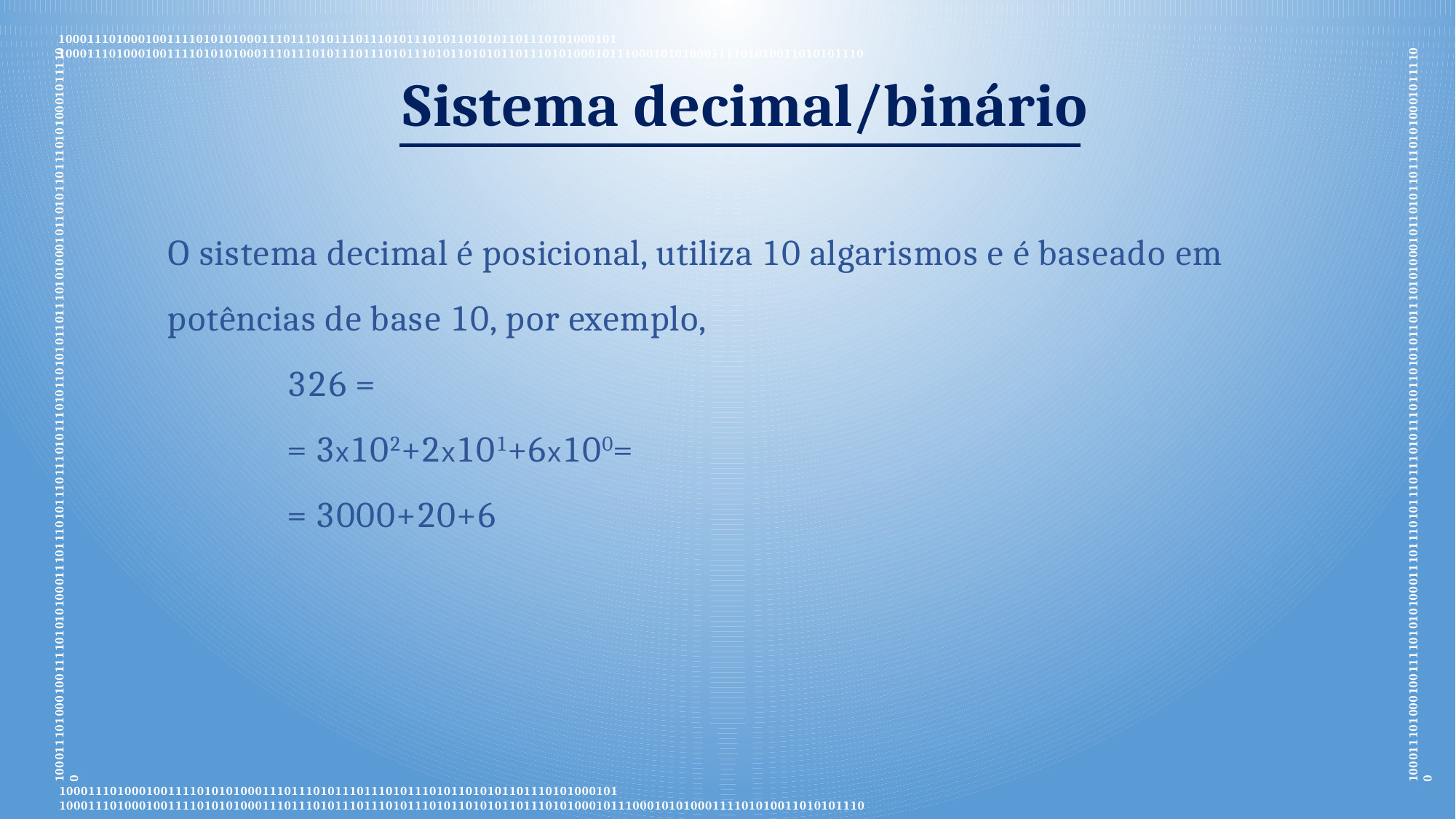

10001110100010011110101010001110111010111011101011101011010101101110101000101 100011101000100111101010100011101110101110111010111010110101011011101010001011100010101000111101010011010101110
100011101000100111101010100011101110101110111010111010110101011011101010001011010110111010100010111100
100011101000100111101010100011101110101110111010111010110101011011101010001011010110111010100010111100
10001110100010011110101010001110111010111011101011101011010101101110101000101 100011101000100111101010100011101110101110111010111010110101011011101010001011100010101000111101010011010101110
Sistema decimal/binário
O sistema decimal é posicional, utiliza 10 algarismos e é baseado em potências de base 10, por exemplo,
               326 =
               = 3x102+2x101+6x100=
               = 3000+20+6